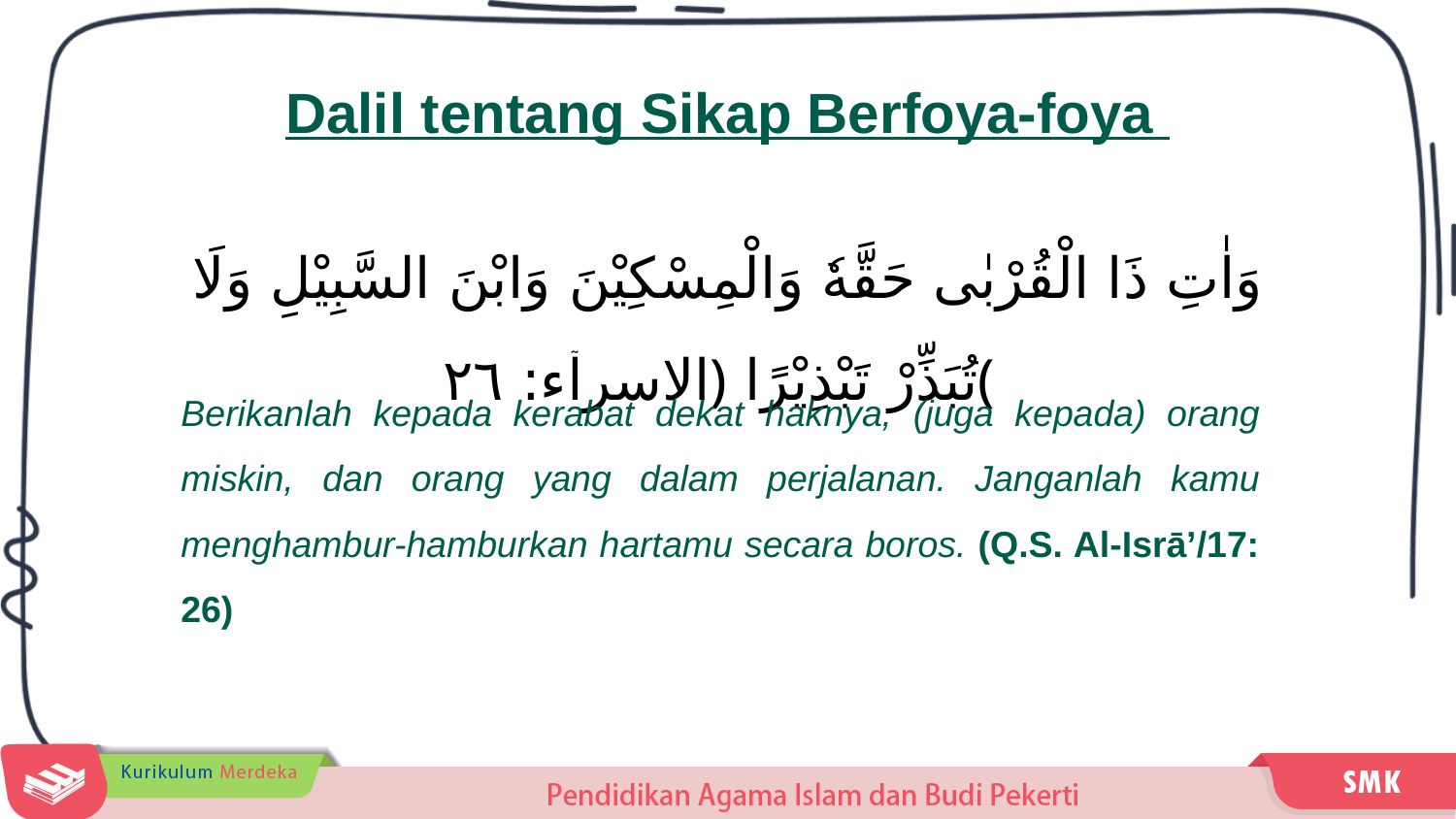

Dalil tentang Sikap Berfoya-foya
وَاٰتِ ذَا الْقُرْبٰى حَقَّهٗ وَالْمِسْكِيْنَ وَابْنَ السَّبِيْلِ وَلَا تُبَذِّرْ تَبْذِيْرًا ﴿الاسراۤء: ٢٦﴾
Berikanlah kepada kerabat dekat haknya, (juga kepada) orang miskin, dan orang yang dalam perjalanan. Janganlah kamu menghambur-hamburkan hartamu secara boros. (Q.S. Al-Isrā’/17: 26)